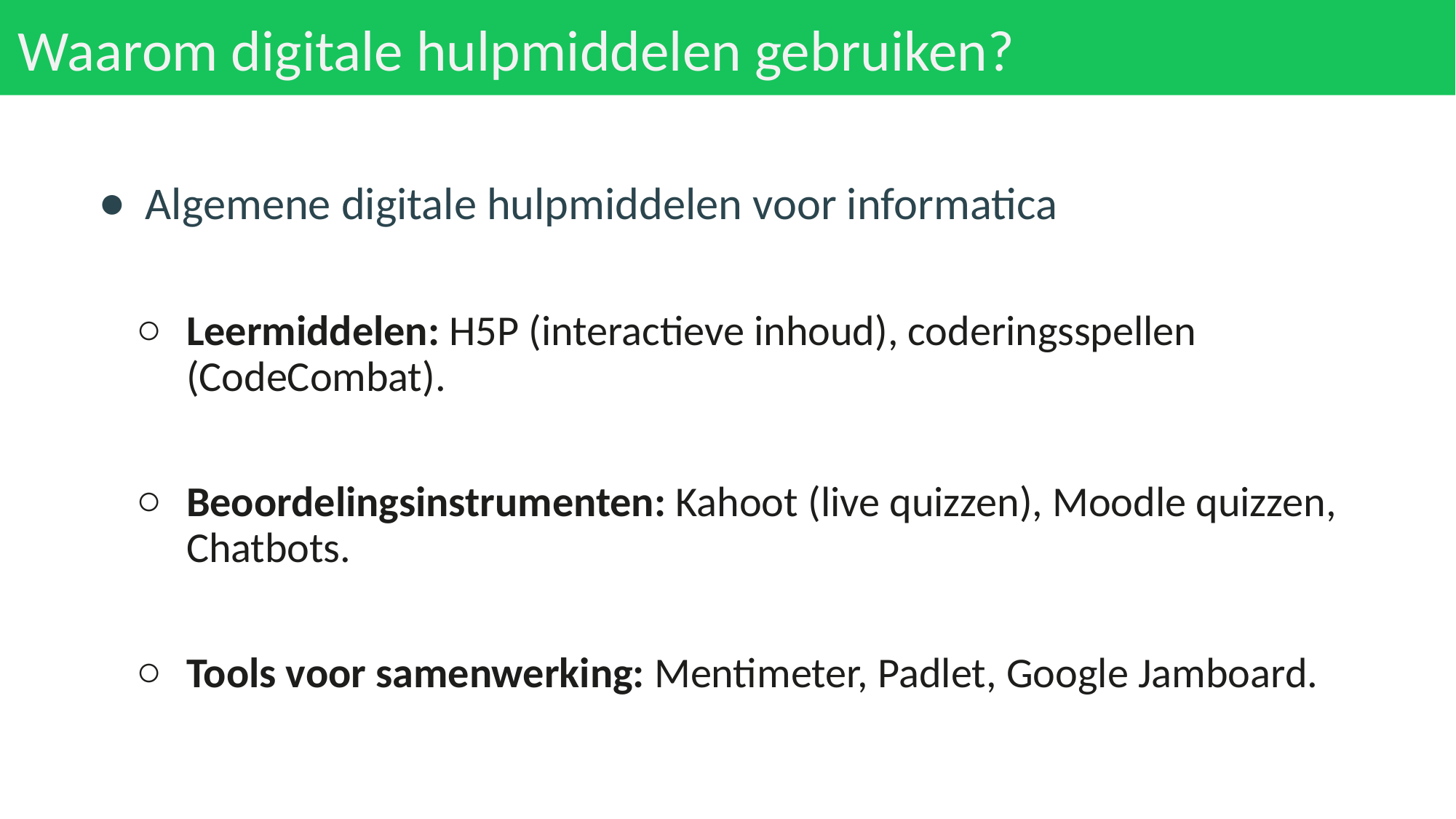

# Waarom digitale hulpmiddelen gebruiken?

Algemene digitale hulpmiddelen voor informatica

Leermiddelen: H5P (interactieve inhoud), coderingsspellen (CodeCombat).

Beoordelingsinstrumenten: Kahoot (live quizzen), Moodle quizzen, Chatbots.

Tools voor samenwerking: Mentimeter, Padlet, Google Jamboard.